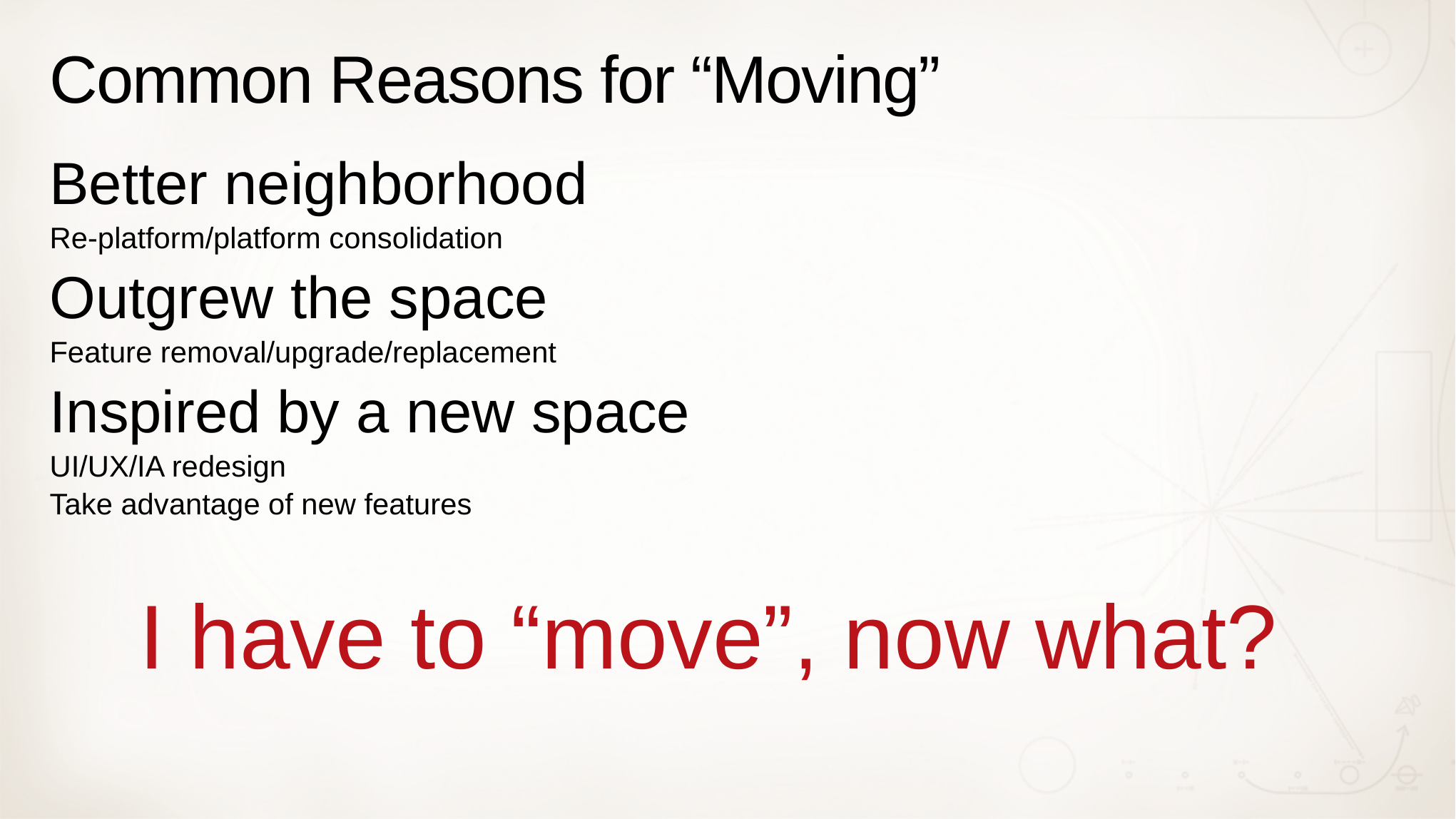

# Common Reasons for “Moving”
Better neighborhood
Re-platform/platform consolidation
Outgrew the space
Feature removal/upgrade/replacement
Inspired by a new space
UI/UX/IA redesign
Take advantage of new features
I have to “move”, now what?